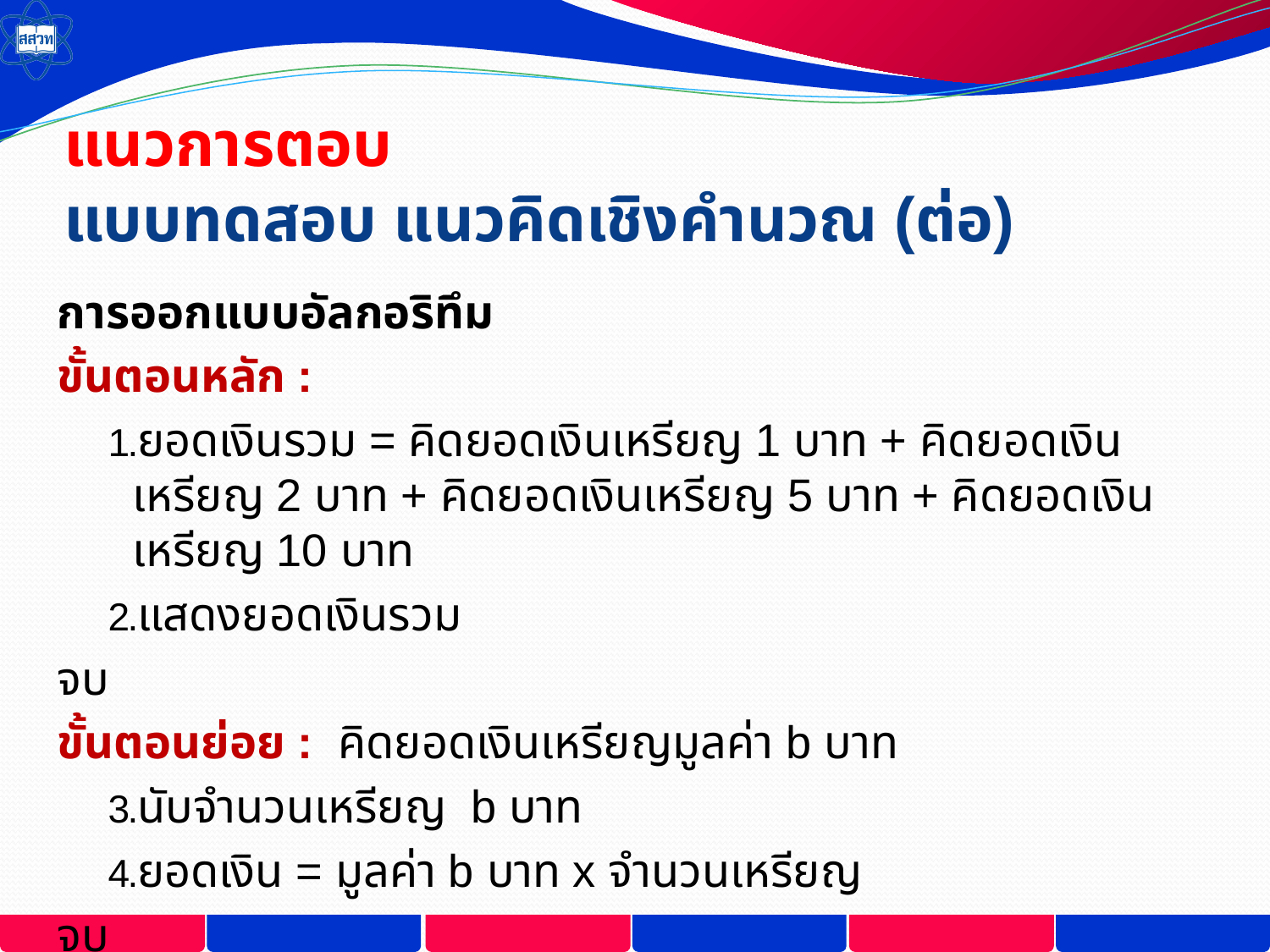

# แนวการตอบ แบบทดสอบ แนวคิดเชิงคำนวณ (ต่อ)
การออกแบบอัลกอริทึม
ขั้นตอนหลัก :
ยอดเงินรวม = คิดยอดเงินเหรียญ 1 บาท + คิดยอดเงินเหรียญ 2 บาท + คิดยอดเงินเหรียญ 5 บาท + คิดยอดเงินเหรียญ 10 บาท
แสดงยอดเงินรวม
จบ
ขั้นตอนย่อย :  คิดยอดเงินเหรียญมูลค่า b บาท
นับจำนวนเหรียญ  b บาท
ยอดเงิน = มูลค่า b บาท x จำนวนเหรียญ
จบ